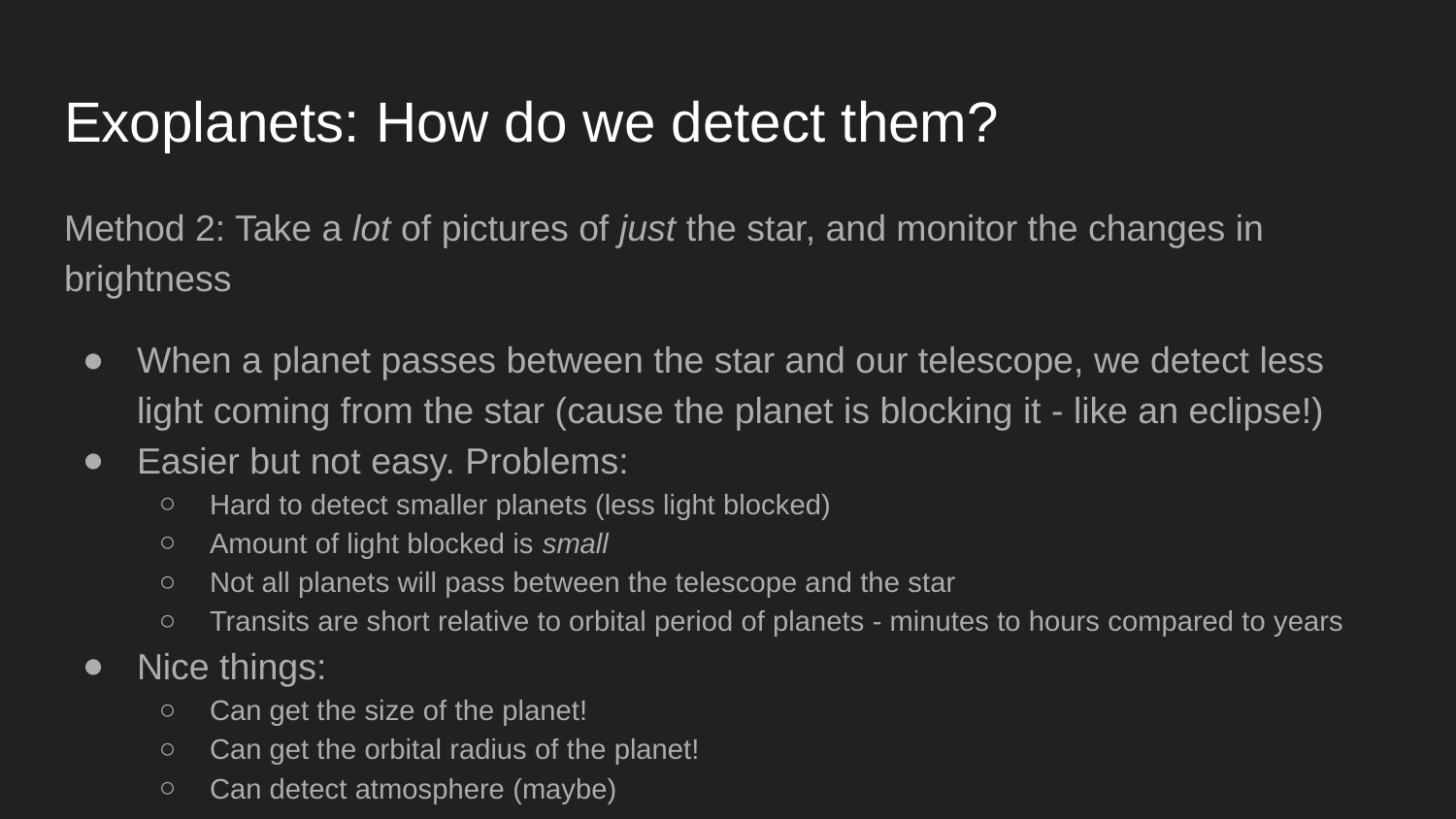

# Exoplanets: How do we detect them?

Method 2: Take a lot of pictures of just the star, and monitor the changes in brightness
When a planet passes between the star and our telescope, we detect less light coming from the star (cause the planet is blocking it - like an eclipse!)
Easier but not easy. Problems:
Hard to detect smaller planets (less light blocked)
Amount of light blocked is small
Not all planets will pass between the telescope and the star
Transits are short relative to orbital period of planets - minutes to hours compared to years
Nice things:
Can get the size of the planet!
Can get the orbital radius of the planet!
Can detect atmosphere (maybe)